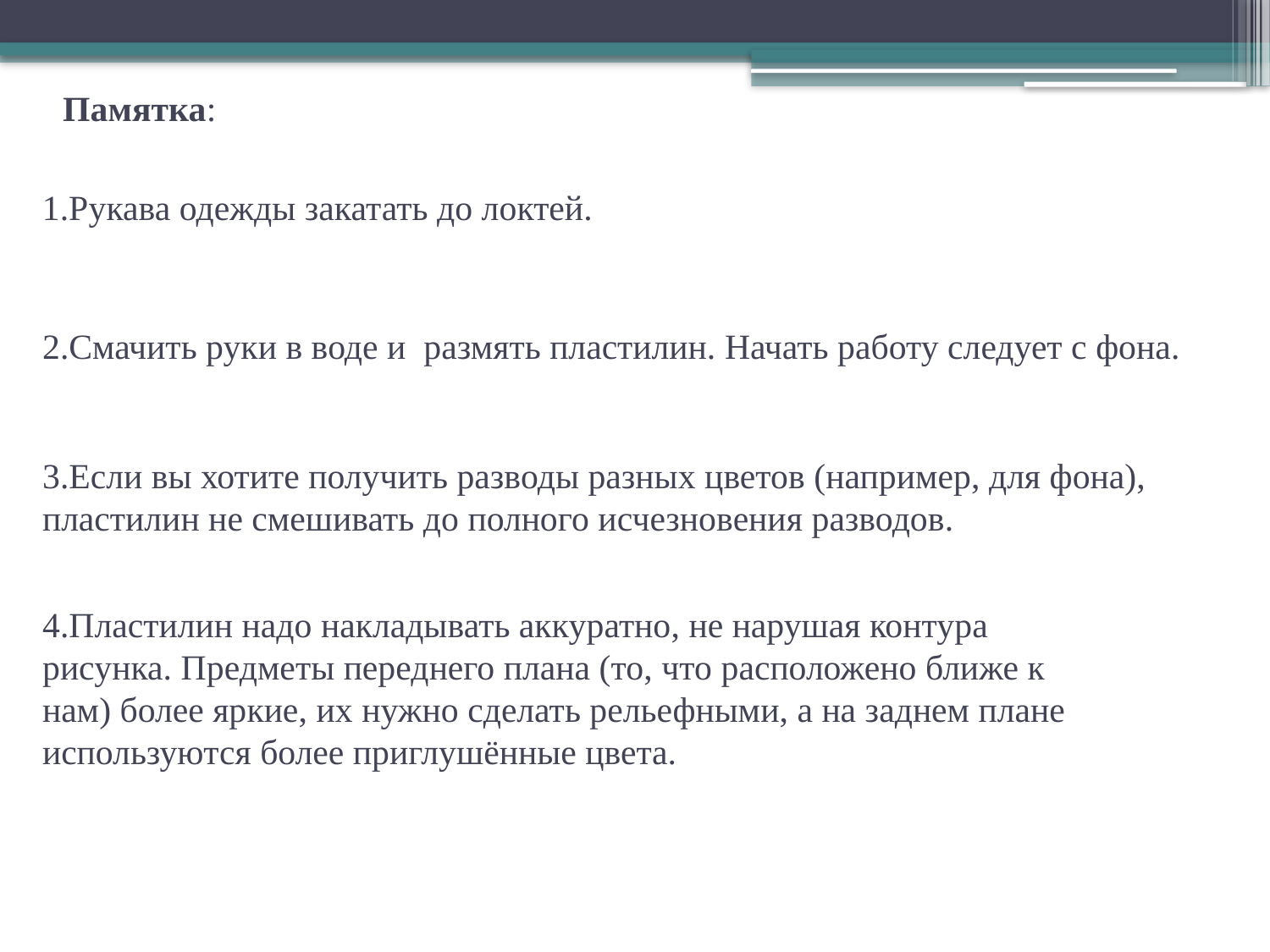

#
Памятка:
1.Рукава одежды закатать до локтей.
2.Смачить руки в воде и  размять пластилин. Начать работу следует с фона.
3.Если вы хотите получить разводы разных цветов (например, для фона), пластилин не смешивать до полного исчезновения разводов.

4.Пластилин надо накладывать аккуратно, не нарушая контура рисунка. Предметы переднего плана (то, что расположено ближе к нам) более яркие, их нужно сделать рельефными, а на заднем плане используются более приглушённые цвета.